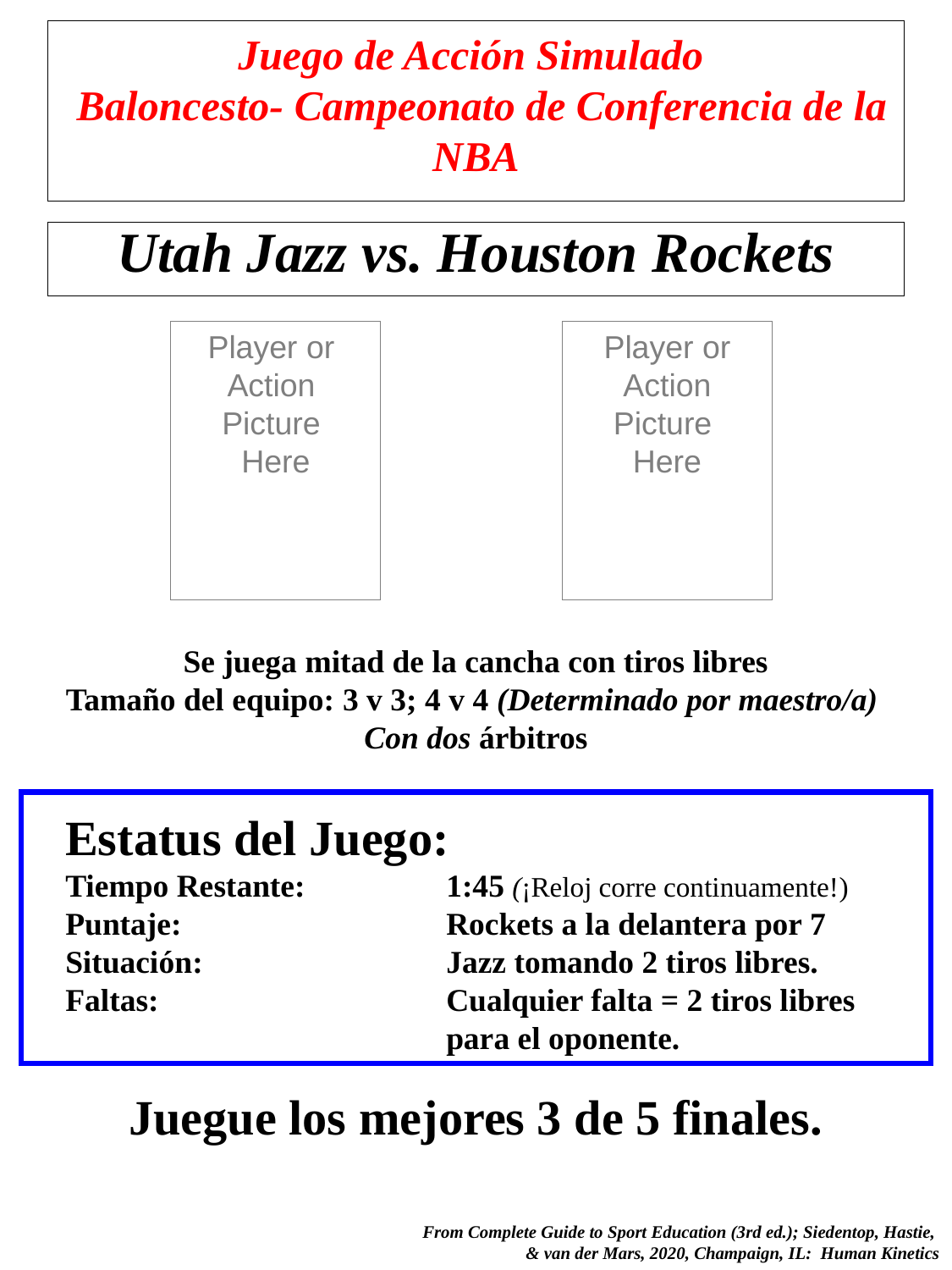

# Juego de Acción Simulado Baloncesto- Campeonato de Conferencia de la NBA
Utah Jazz vs. Houston Rockets
Player or
Action
Picture
Here

Player or Action
Picture
Here

Se juega mitad de la cancha con tiros libres
Tamaño del equipo: 3 v 3; 4 v 4 (Determinado por maestro/a)
Con dos árbitros

Estatus del Juego:
Tiempo Restante: 	 	1:45 (¡Reloj corre continuamente!)
Puntaje:  		Rockets a la delantera por 7
Situación: 		Jazz tomando 2 tiros libres.
Faltas: 			Cualquier falta = 2 tiros libres			para el oponente.

Juegue los mejores 3 de 5 finales.
 From Complete Guide to Sport Education (3rd ed.); Siedentop, Hastie,
& van der Mars, 2020, Champaign, IL:  Human Kinetics